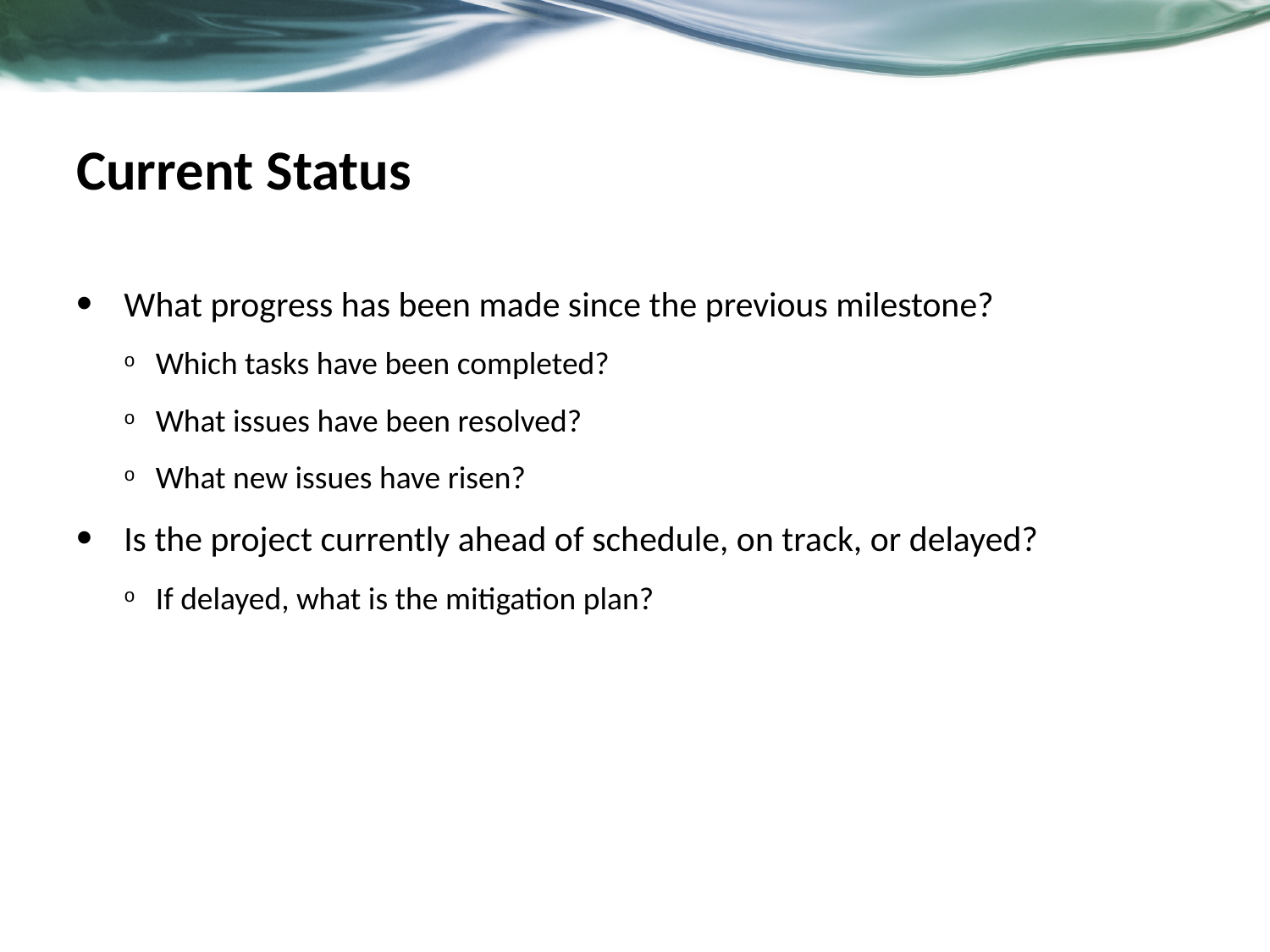

# Current Status
What progress has been made since the previous milestone?
Which tasks have been completed?
What issues have been resolved?
What new issues have risen?
Is the project currently ahead of schedule, on track, or delayed?
If delayed, what is the mitigation plan?